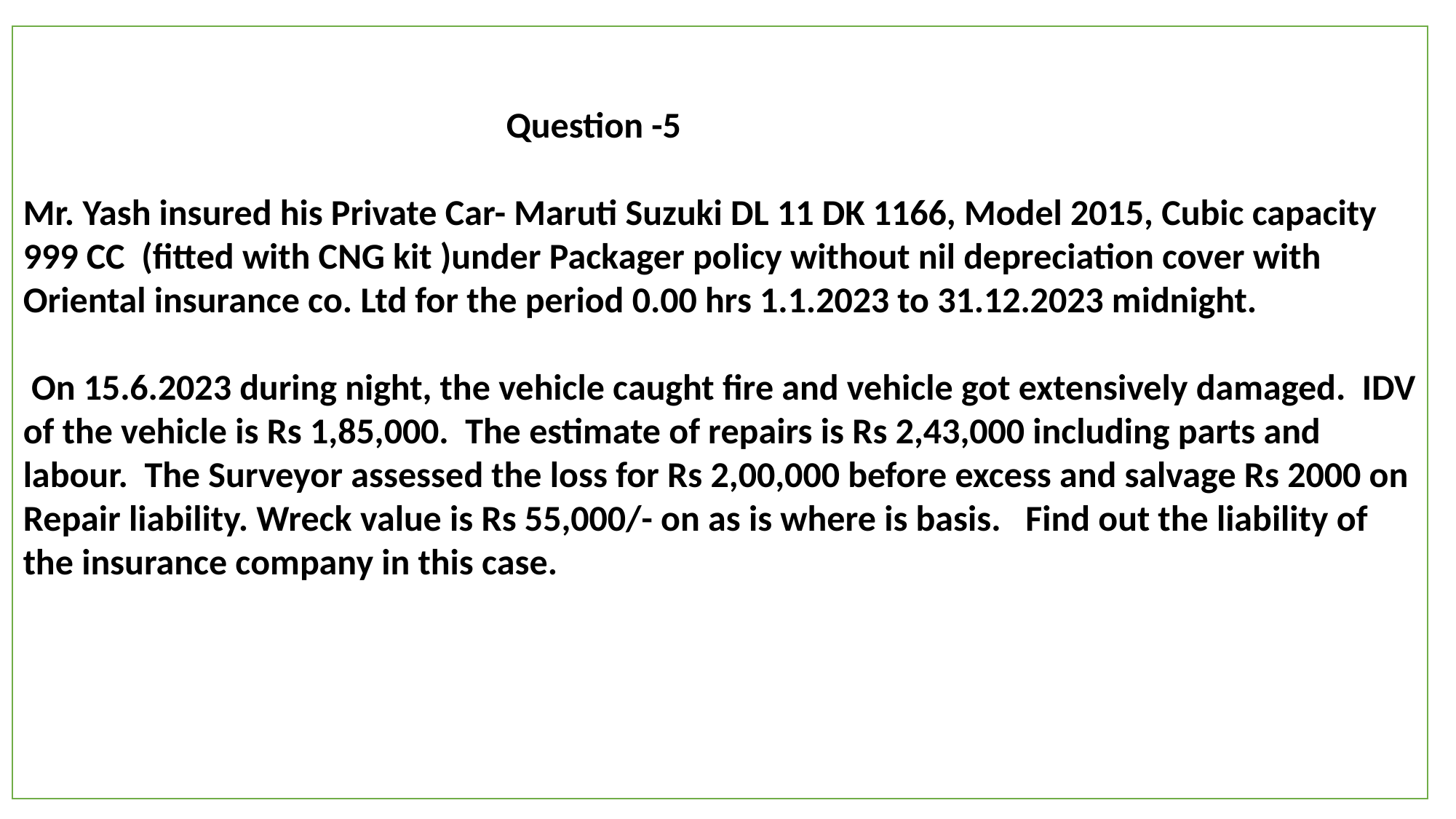

Question -5

Mr. Yash insured his Private Car- Maruti Suzuki DL 11 DK 1166, Model 2015, Cubic capacity 999 CC  (fitted with CNG kit )under Packager policy without nil depreciation cover with Oriental insurance co. Ltd for the period 0.00 hrs 1.1.2023 to 31.12.2023 midnight.

 On 15.6.2023 during night, the vehicle caught fire and vehicle got extensively damaged.  IDV of the vehicle is Rs 1,85,000.  The estimate of repairs is Rs 2,43,000 including parts and labour.  The Surveyor assessed the loss for Rs 2,00,000 before excess and salvage Rs 2000 on Repair liability. Wreck value is Rs 55,000/- on as is where is basis.   Find out the liability of the insurance company in this case.